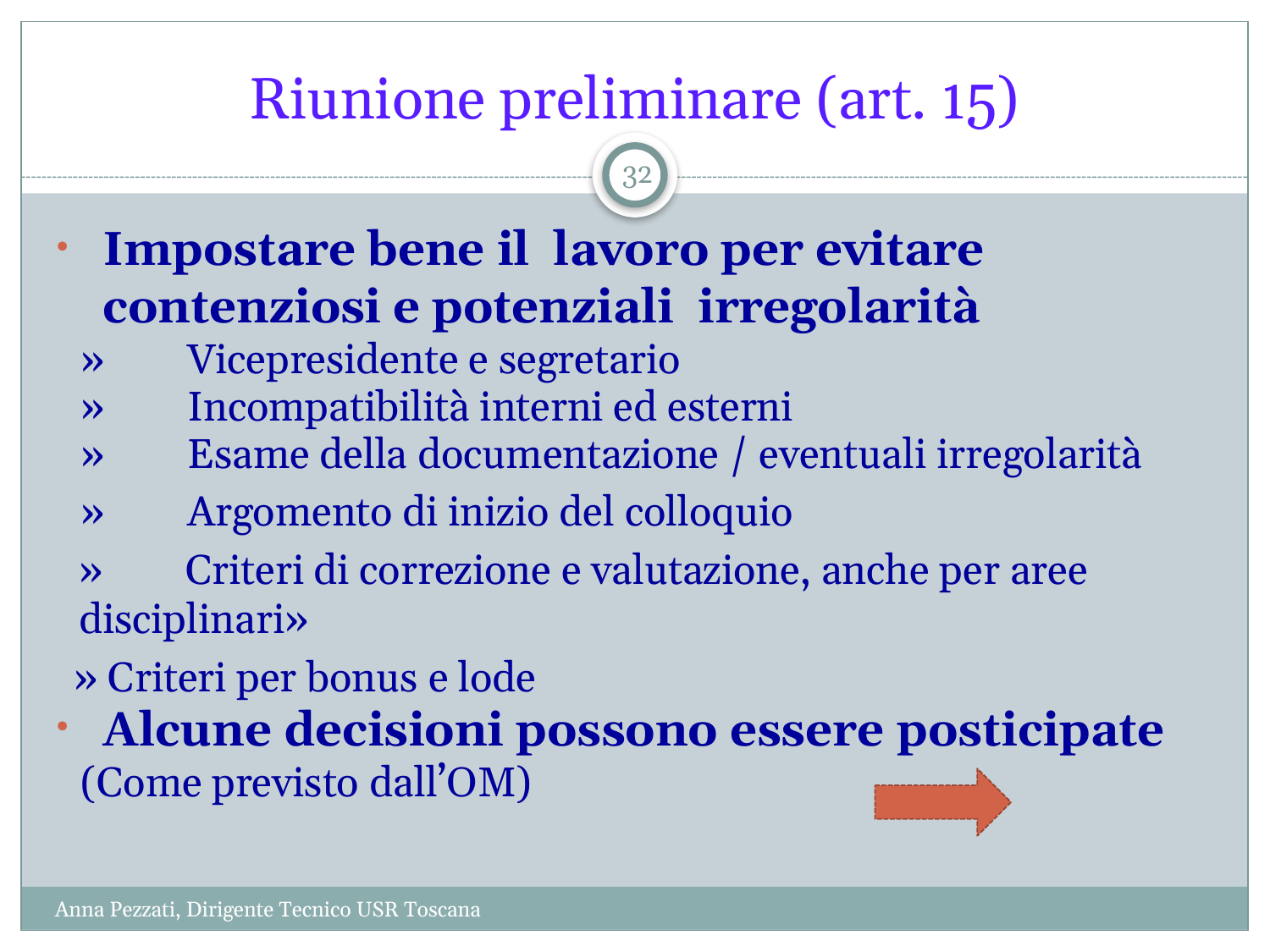

# Riunione preliminare (art. 15)
32
Impostare bene il  lavoro per evitare contenziosi e potenziali  irregolarità
»	Vicepresidente e segretario
»	Incompatibilità interni ed esterni
»	Esame della documentazione / eventuali irregolarità
»	Argomento di inizio del colloquio
»	Criteri di correzione e valutazione, anche per aree  disciplinari»
  » Criteri per bonus e lode
Alcune decisioni possono essere posticipate
	(Come previsto dall’OM)

Anna Pezzati, Dirigente Tecnico USR Toscana